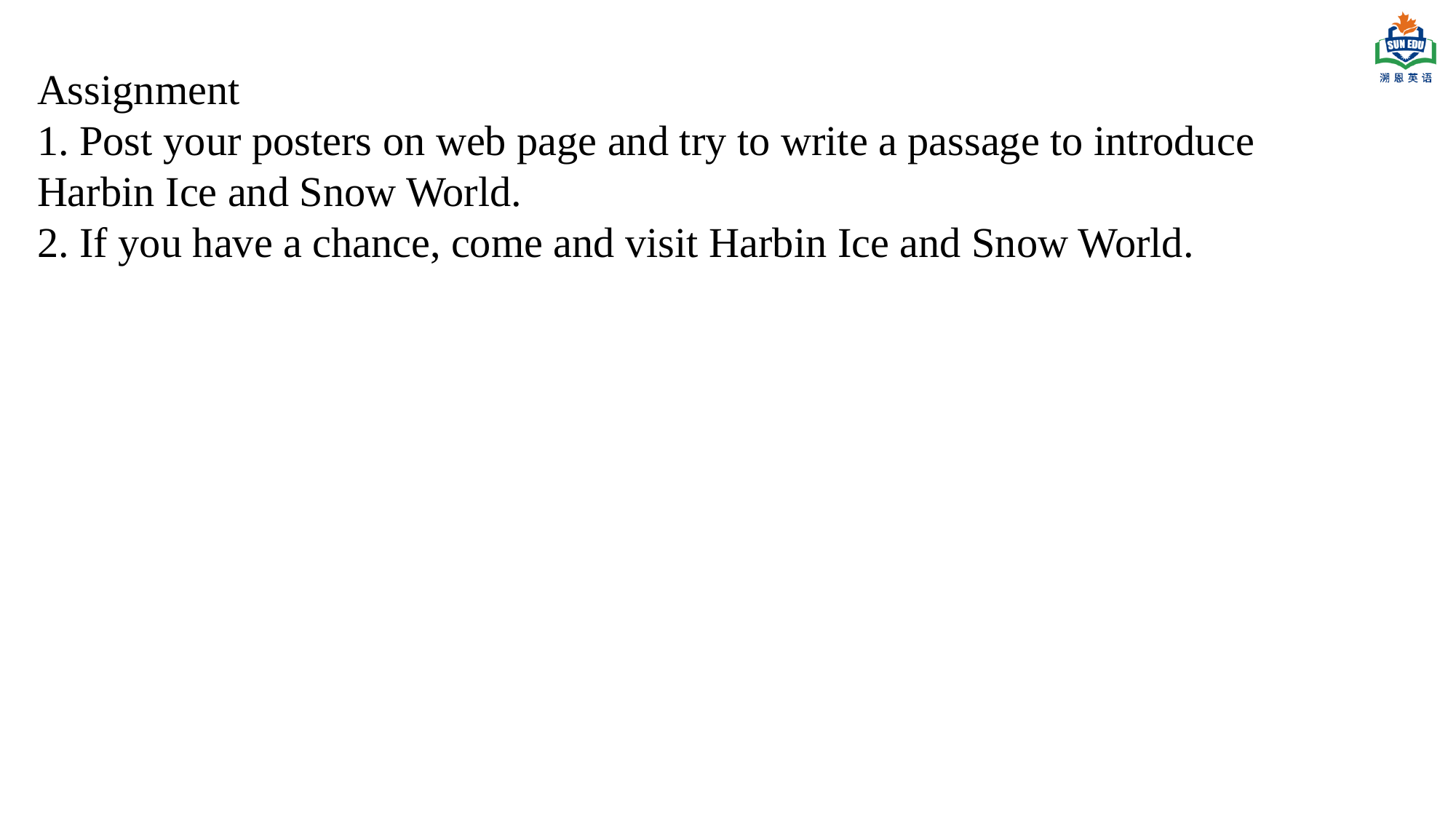

Assignment
1. Post your posters on web page and try to write a passage to introduce
Harbin Ice and Snow World.
2. If you have a chance, come and visit Harbin Ice and Snow World.